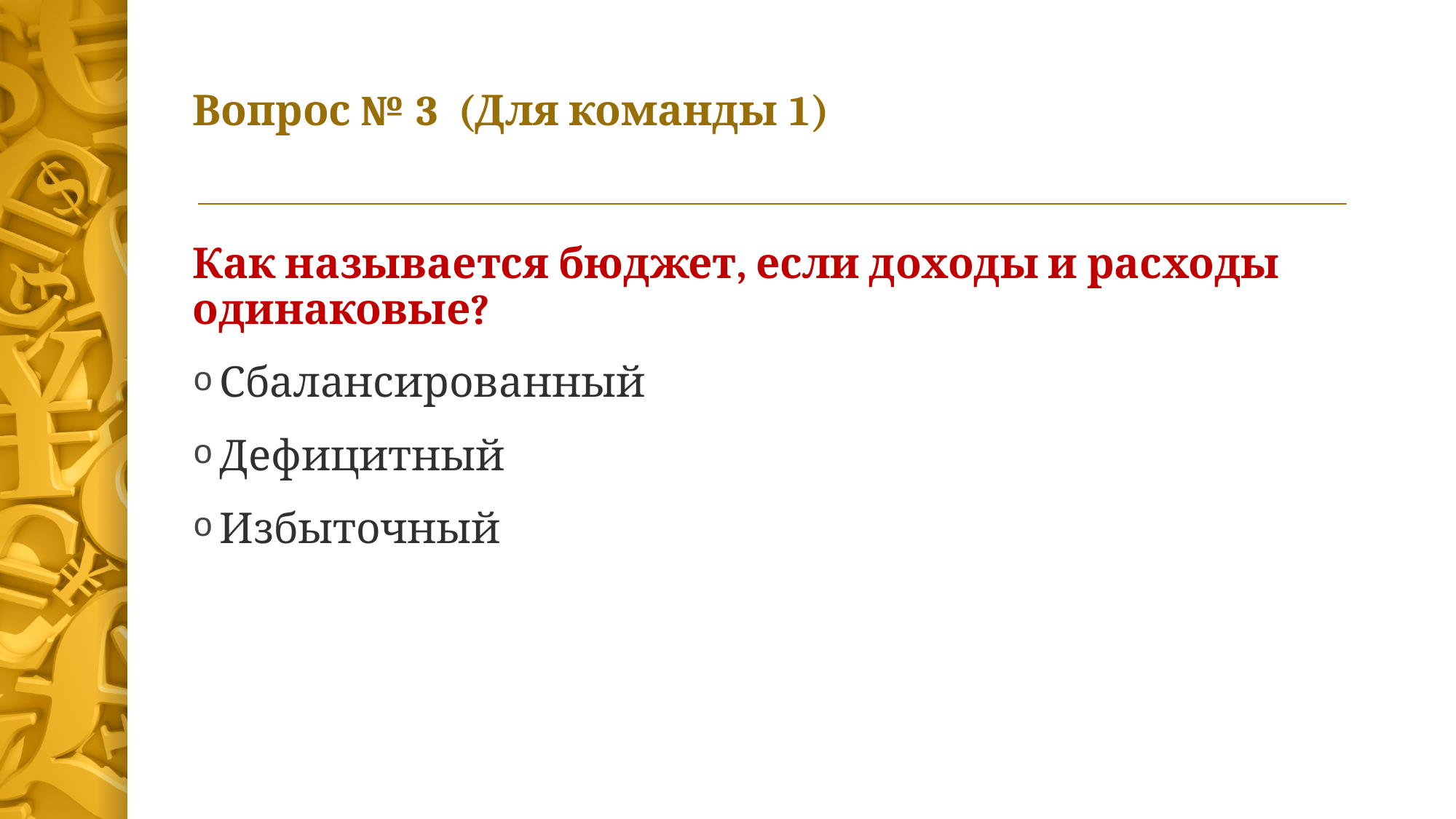

# Вопрос № 3  (Для команды 1)
Как называется бюджет, если доходы и расходы одинаковые?
Сбалансированный
Дефицитный
Избыточный